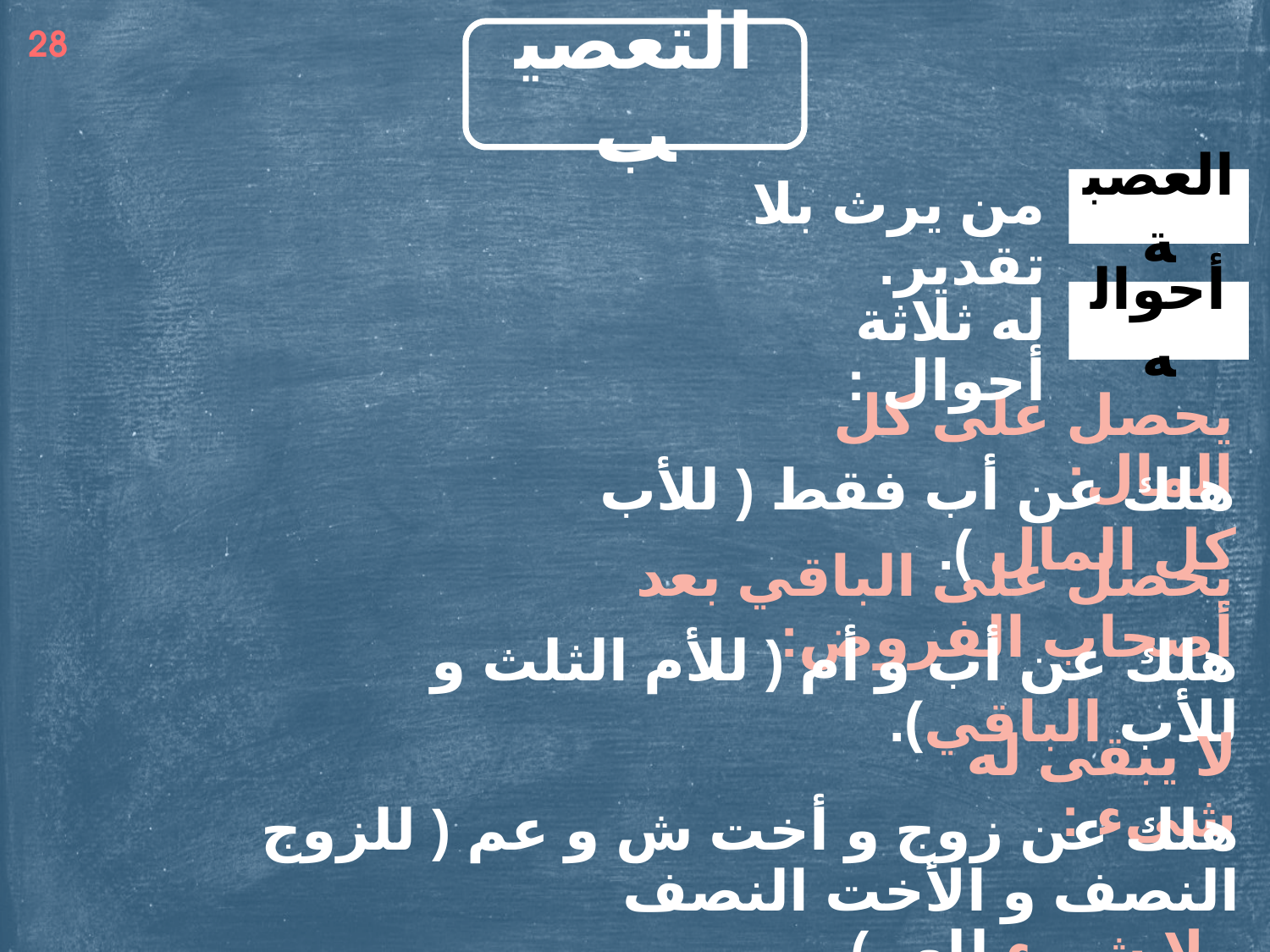

28
التعصيب
من يرث بلا تقدير.
العصبة
أحواله
له ثلاثة أحوال :
يحصل على كل المال:
هلك عن أب فقط ( للأب كل المال ).
يحصل على الباقي بعد أصحاب الفروض:
هلك عن أب و أم ( للأم الثلث و للأب الباقي).
لا يبقى له شيء :
هلك عن زوج و أخت ش و عم ( للزوج النصف و الأخت النصف
ولا شيء للعم).